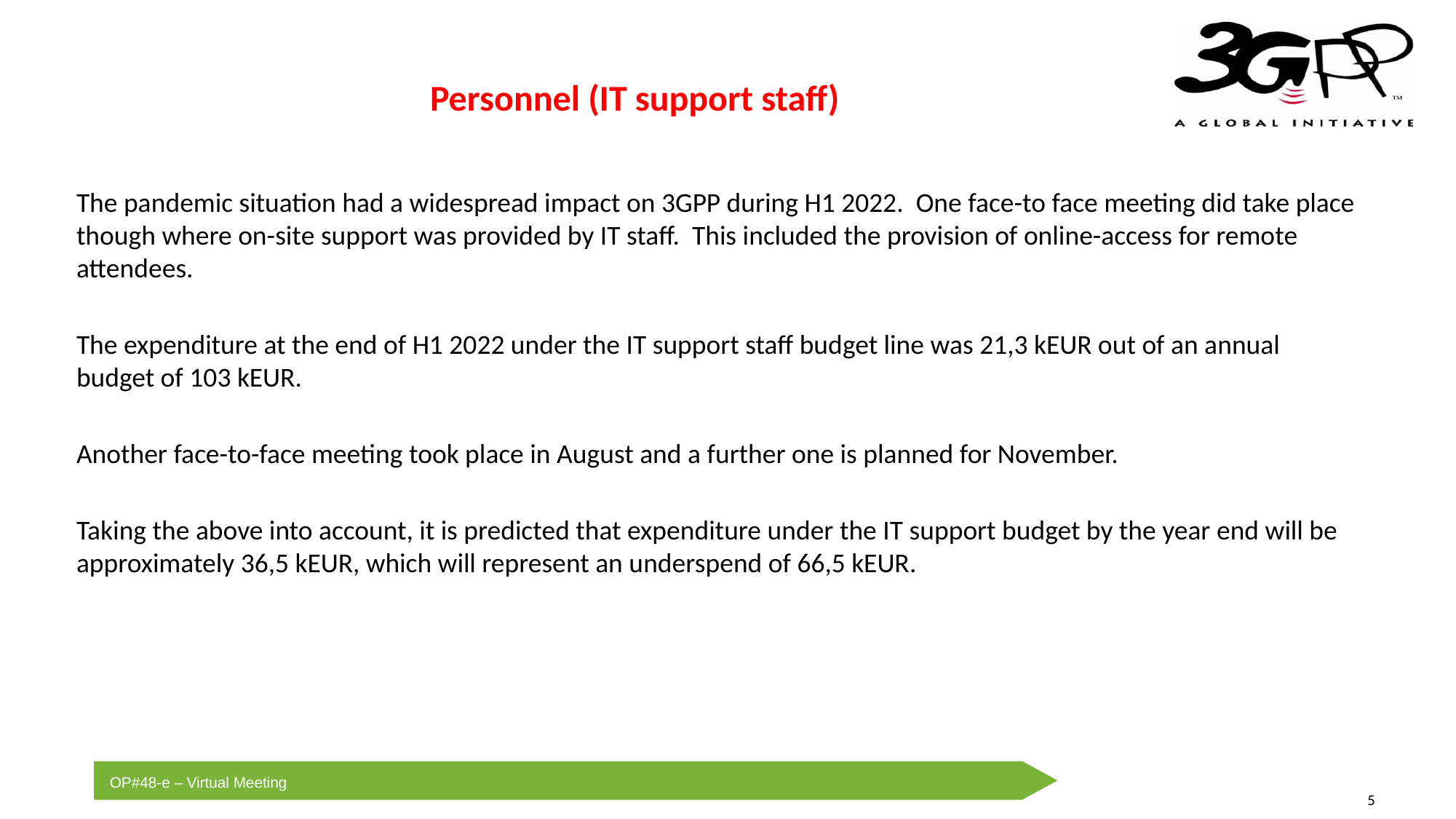

# Personnel (IT support staff)

The pandemic situation had a widespread impact on 3GPP during H1 2022.  One face-to face meeting did take place though where on-site support was provided by IT staff.  This included the provision of online-access for remote attendees.

The expenditure at the end of H1 2022 under the IT support staff budget line was 21,3 kEUR out of an annual budget of 103 kEUR.

Another face-to-face meeting took place in August and a further one is planned for November.

Taking the above into account, it is predicted that expenditure under the IT support budget by the year end will be  approximately 36,5 kEUR, which will represent an underspend of 66,5 kEUR.